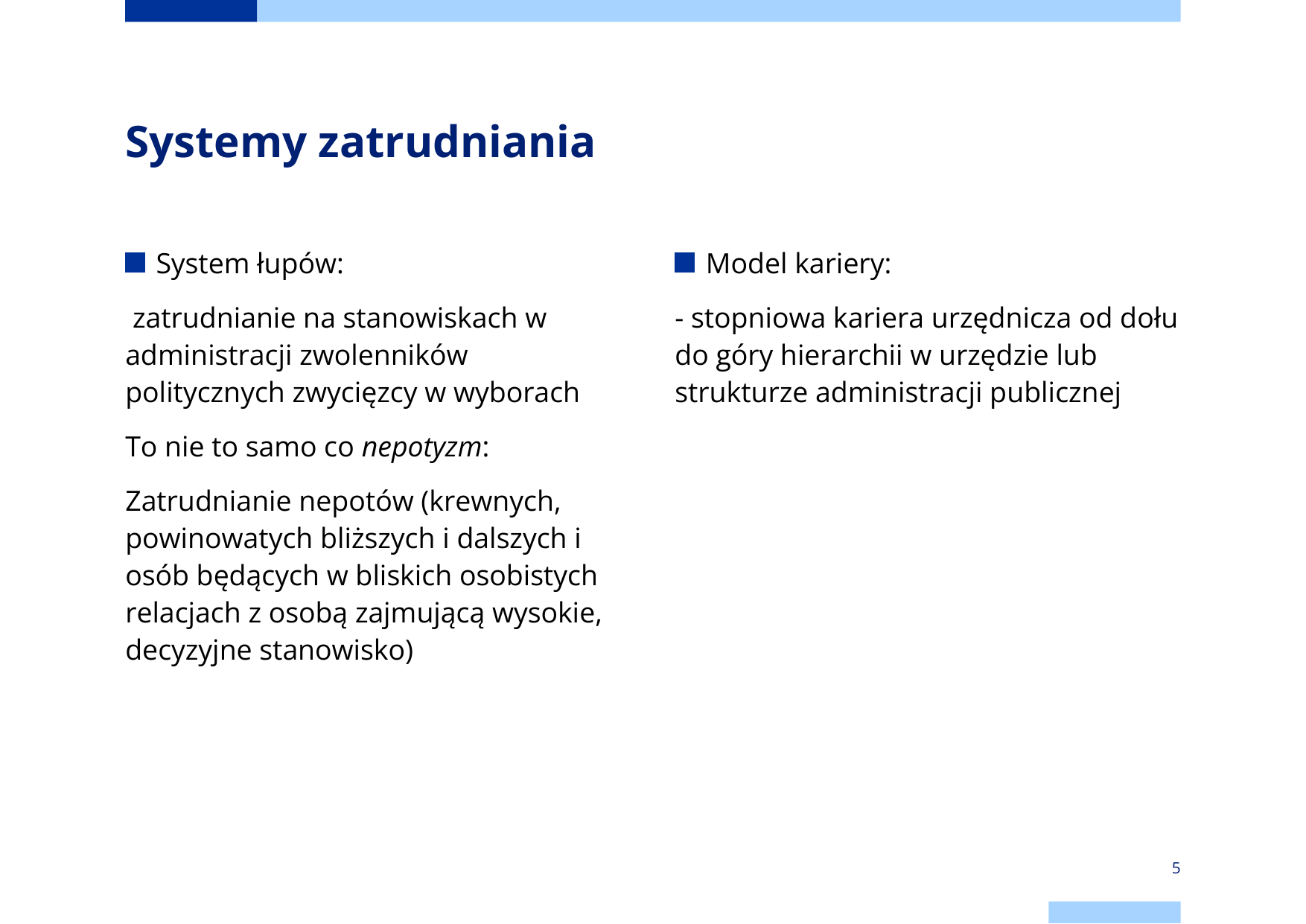

# Systemy zatrudniania
Model kariery:
- stopniowa kariera urzędnicza od dołu do góry hierarchii w urzędzie lub strukturze administracji publicznej
System łupów:
 zatrudnianie na stanowiskach w administracji zwolenników politycznych zwycięzcy w wyborach
To nie to samo co nepotyzm:
Zatrudnianie nepotów (krewnych, powinowatych bliższych i dalszych i osób będących w bliskich osobistych relacjach z osobą zajmującą wysokie, decyzyjne stanowisko)

5